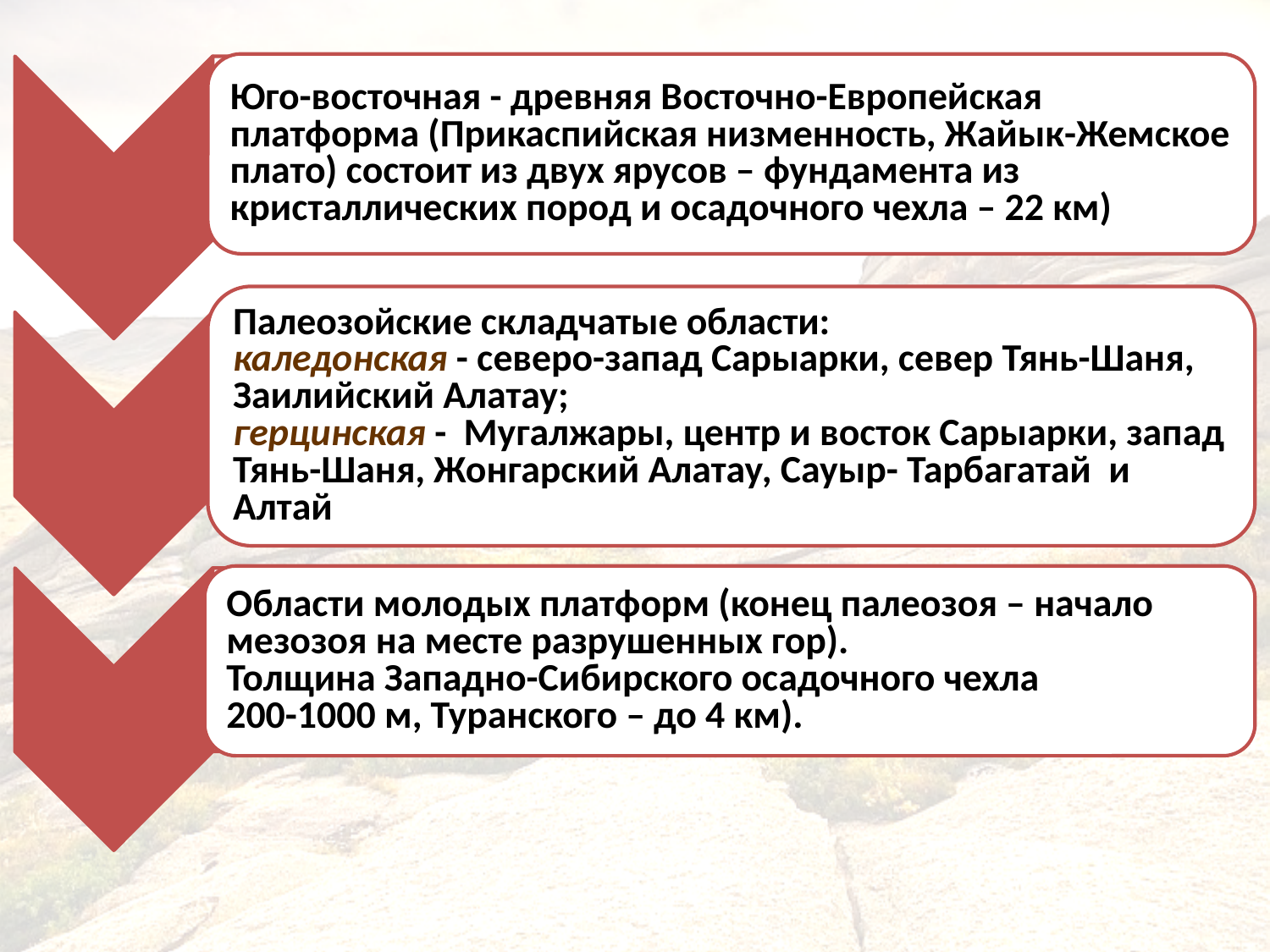

Юго-восточная - древняя Восточно-Европейская платформа (Прикаспийская низменность, Жайык-Жемское плато) состоит из двух ярусов – фундамента из кристаллических пород и осадочного чехла – 22 км)

Какой частью Восточно-Европейская платформа заходит на территорию Казахстана? Какова мощность осадочного слоя?

К какой тектонической структуре относятся горные районы Казахстана?

Назовите молодые платформы на территории Казахстана. По физической карте определите, какому типу рельефа они соответствуют?
Палеозойские складчатые области:
каледонская - северо-запад Сарыарки, север Тянь-Шаня,  Заилийский Алатау;
герцинская -  Мугалжары, центр и восток Сарыарки, запад Тянь-Шаня, Жонгарский Алатау, Сауыр- Тарбагатай  и Алтай
Области молодых платформ (конец палеозоя – начало мезозоя на месте разрушенных гор).
Толщина Западно-Сибирского осадочного чехла
200-1000 м, Туранского – до 4 км).